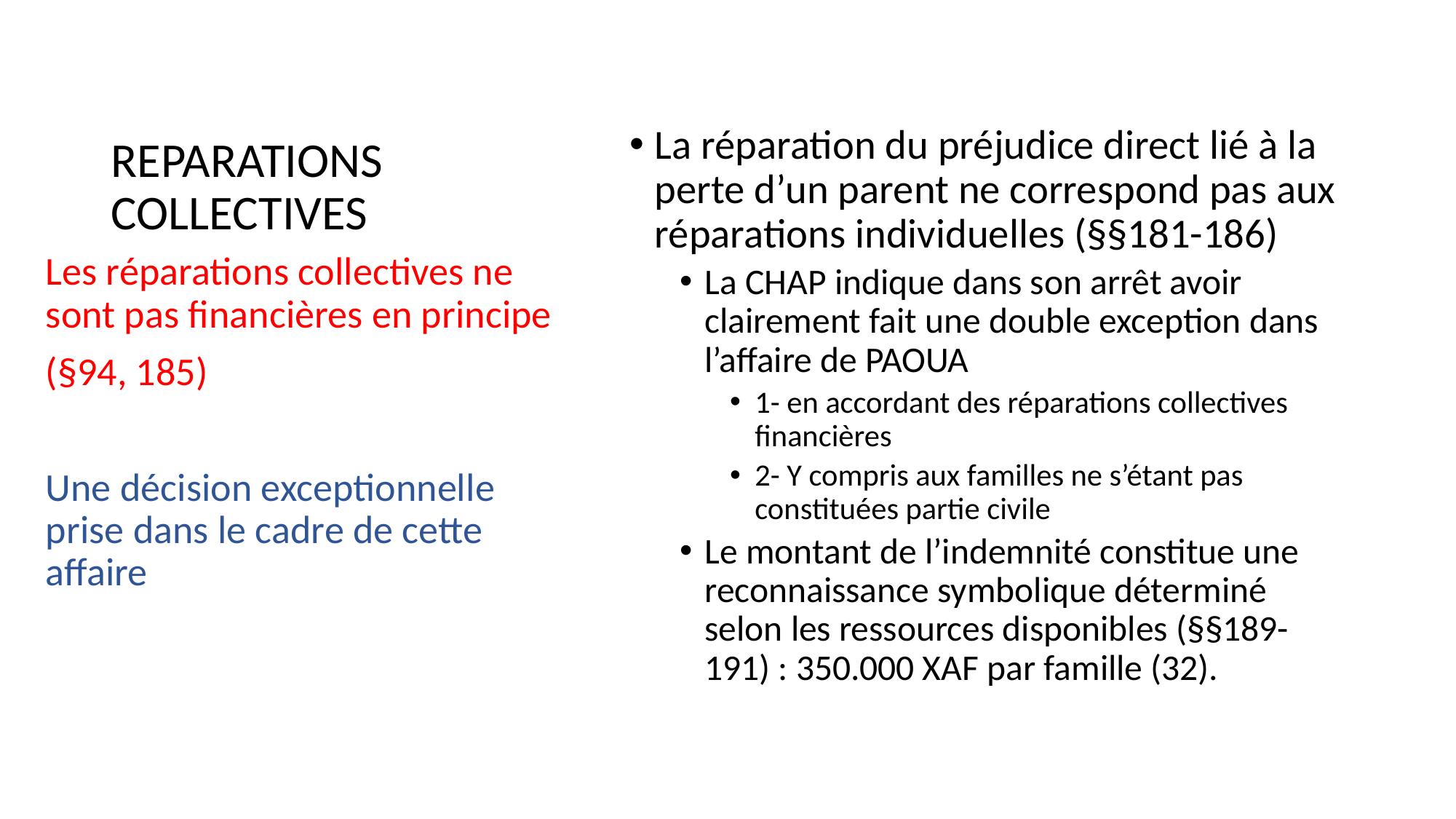

# REPARATIONS COLLECTIVES
La réparation du préjudice direct lié à la perte d’un parent ne correspond pas aux réparations individuelles (§§181-186)
La CHAP indique dans son arrêt avoir clairement fait une double exception dans l’affaire de PAOUA
1- en accordant des réparations collectives financières
2- Y compris aux familles ne s’étant pas constituées partie civile
Le montant de l’indemnité constitue une reconnaissance symbolique déterminé selon les ressources disponibles (§§189-191) : 350.000 XAF par famille (32).

Les réparations collectives ne sont pas financières en principe
(§94, 185)

Une décision exceptionnelle prise dans le cadre de cette affaire